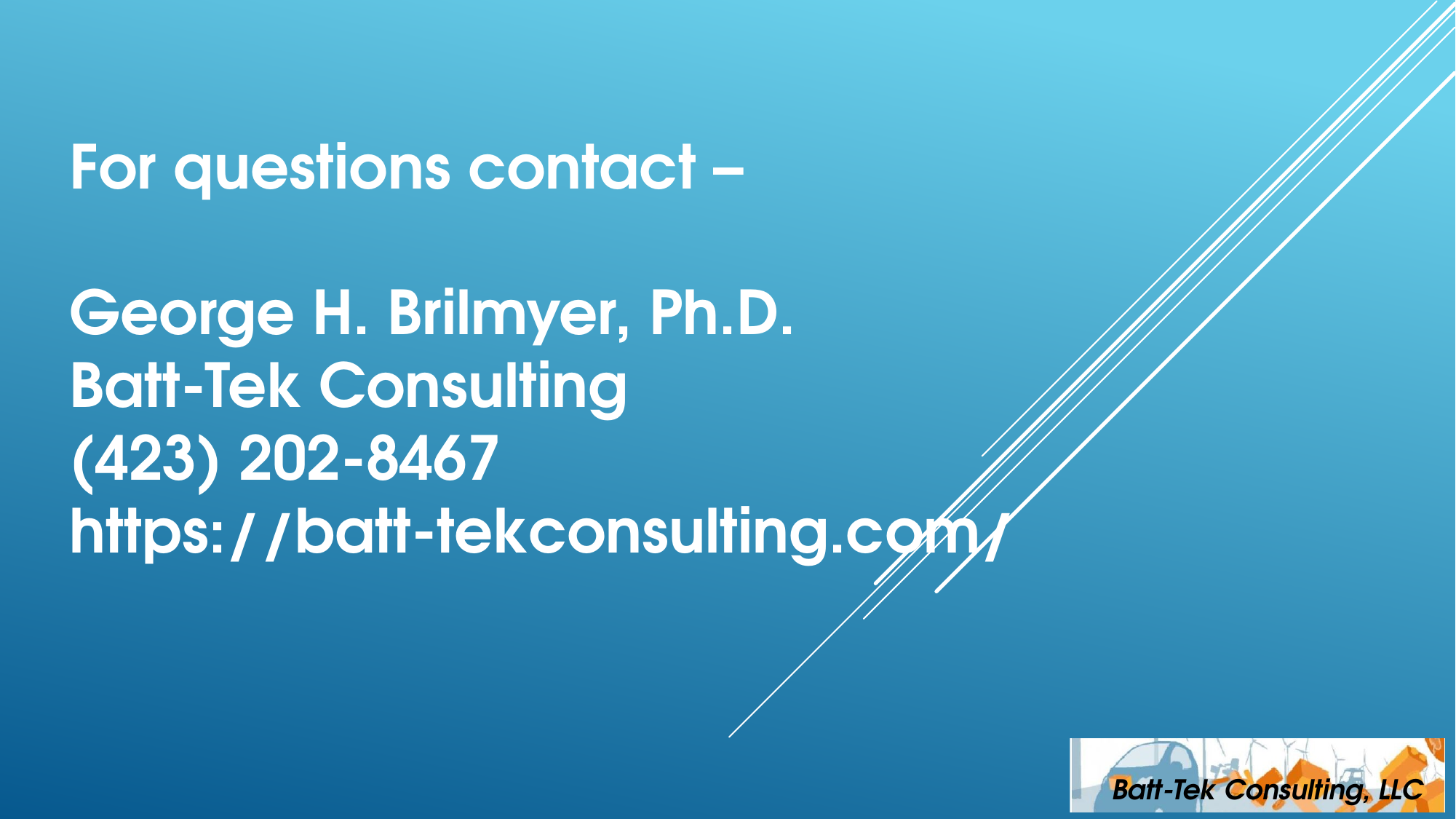

For questions contact –

George H. Brilmyer, Ph.D.
Batt-Tek Consulting
(423) 202-8467
https://batt-tekconsulting.com/